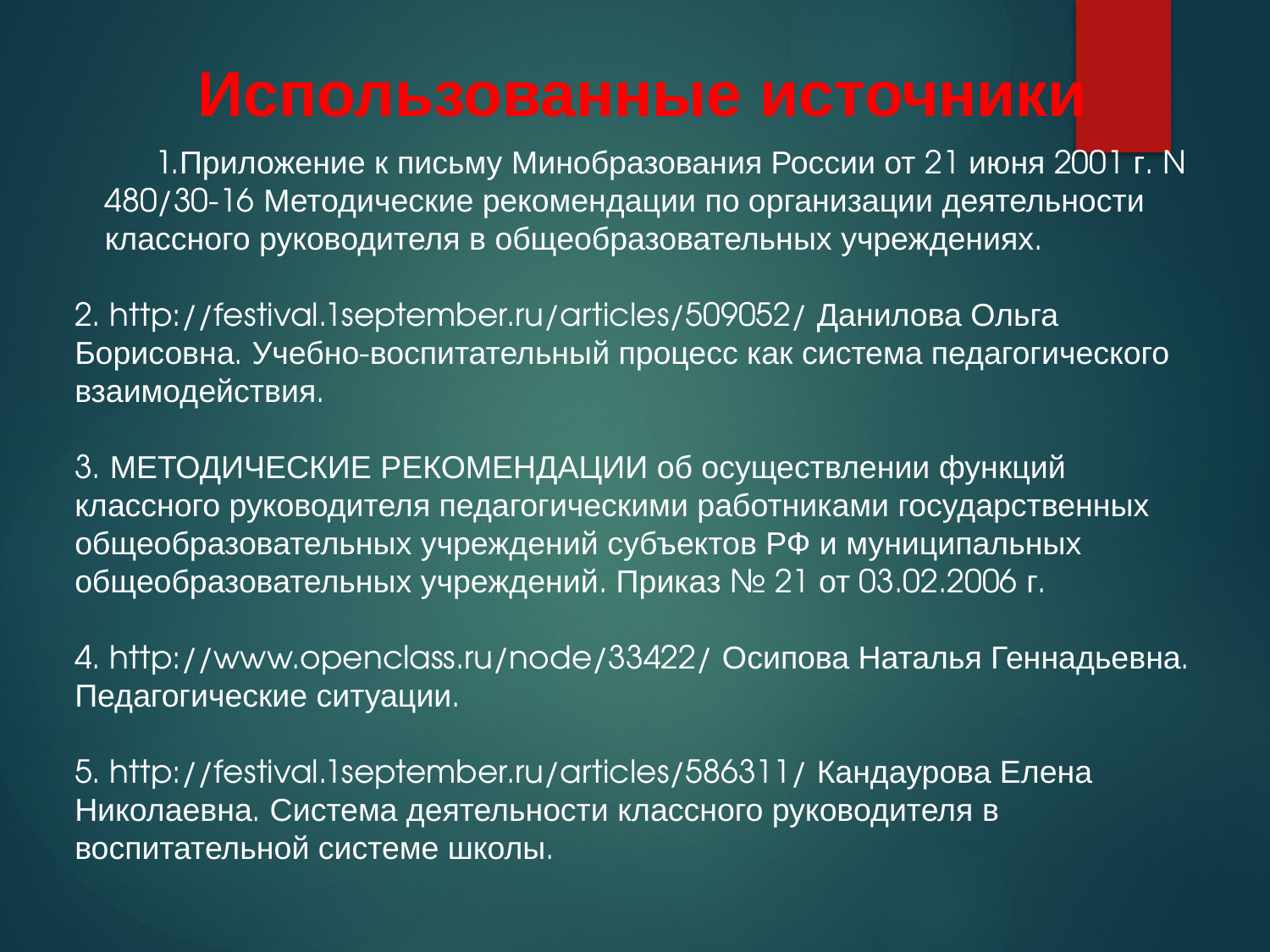

Использованные источники
Приложение к письму Минобразования России от 21 июня 2001 г. N 480/30-16 Методические рекомендации по организации деятельности классного руководителя в общеобразовательных учреждениях.

2. http://festival.1september.ru/articles/509052/ Данилова Ольга Борисовна. Учебно-воспитательный процесс как система педагогического взаимодействия.

3. МЕТОДИЧЕСКИЕ РЕКОМЕНДАЦИИ об осуществлении функций классного руководителя педагогическими работниками государственных общеобразовательных учреждений субъектов РФ и муниципальных общеобразовательных учреждений. Приказ № 21 от 03.02.2006 г.

4. http://www.openclass.ru/node/33422/ Осипова Наталья Геннадьевна. Педагогические ситуации.

5. http://festival.1september.ru/articles/586311/ Кандаурова Елена Николаевна. Система деятельности классного руководителя в воспитательной системе школы.